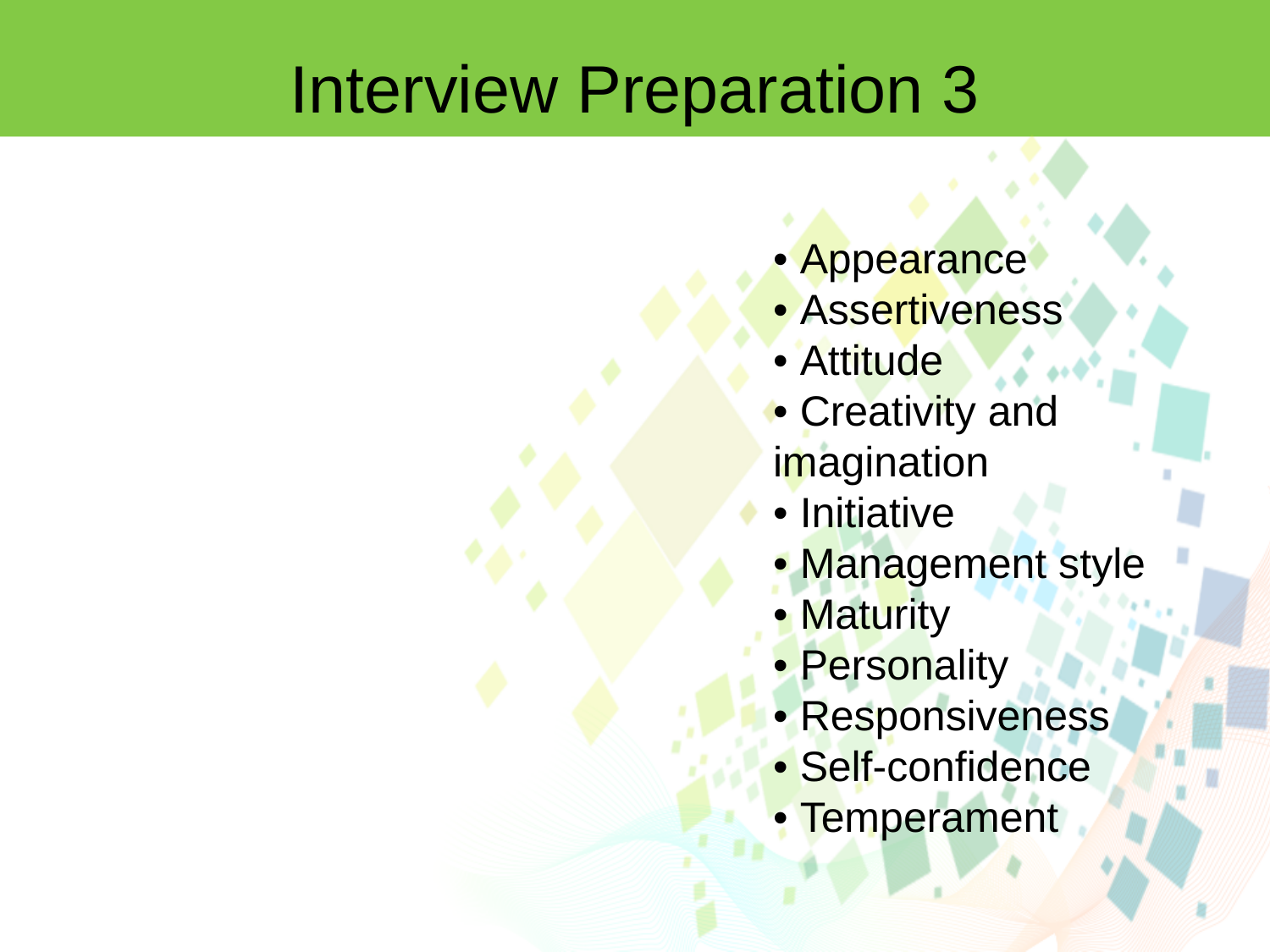

Interview Preparation 3
• Appearance
• Assertiveness
• Attitude
• Creativity and imagination
• Initiative
• Management style
• Maturity
• Personality
• Responsiveness
• Self-confidence
• Temperament